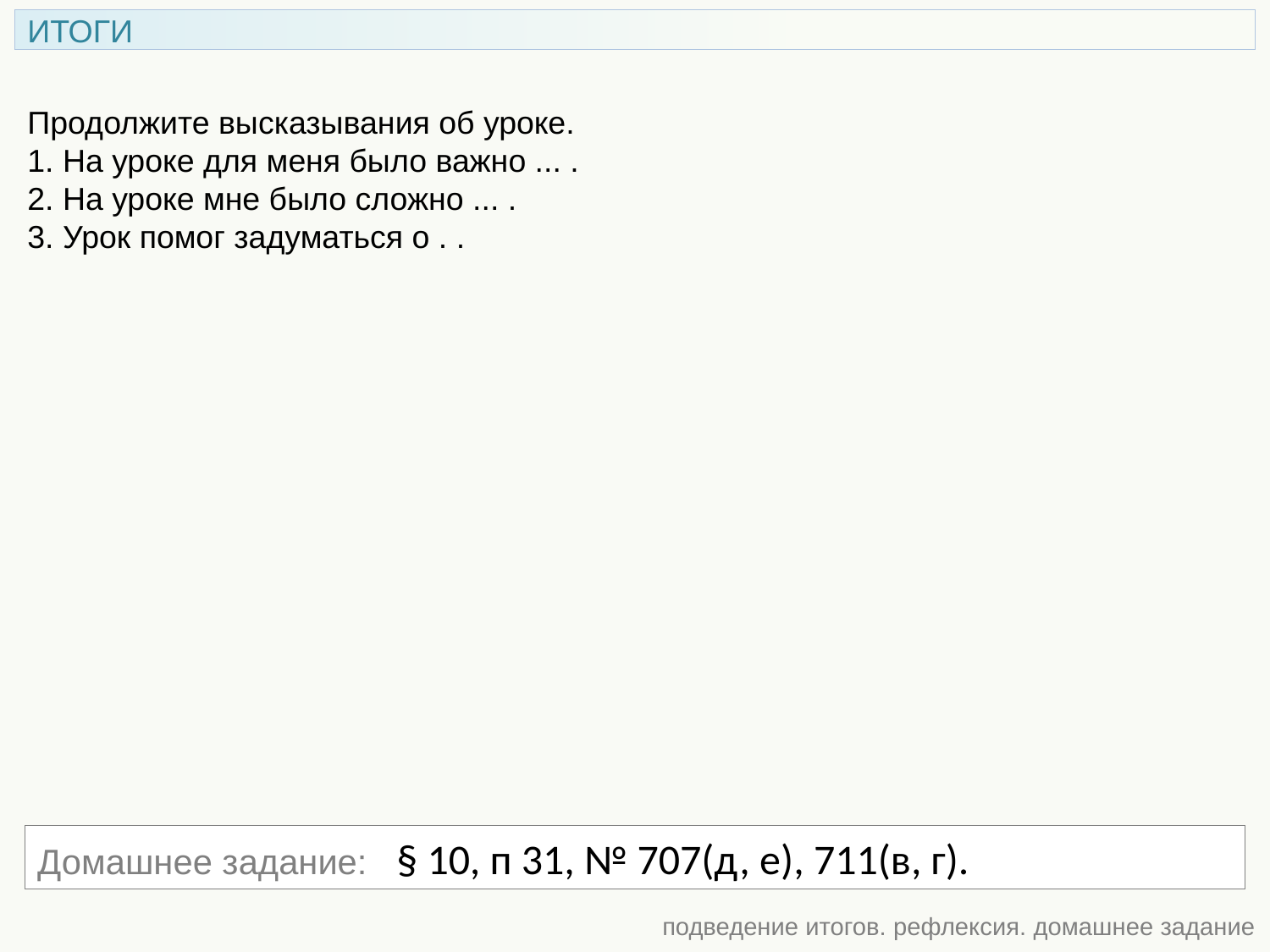

ИТОГИ
Продолжите высказывания об уроке.
1. На уроке для меня было важно ... .
2. На уроке мне было сложно ... .
3. Урок помог задуматься о . .
Домашнее задание:   § 10, п 31, № 707(д, е), 711(в, г).
подведение итогов. рефлексия. домашнее задание